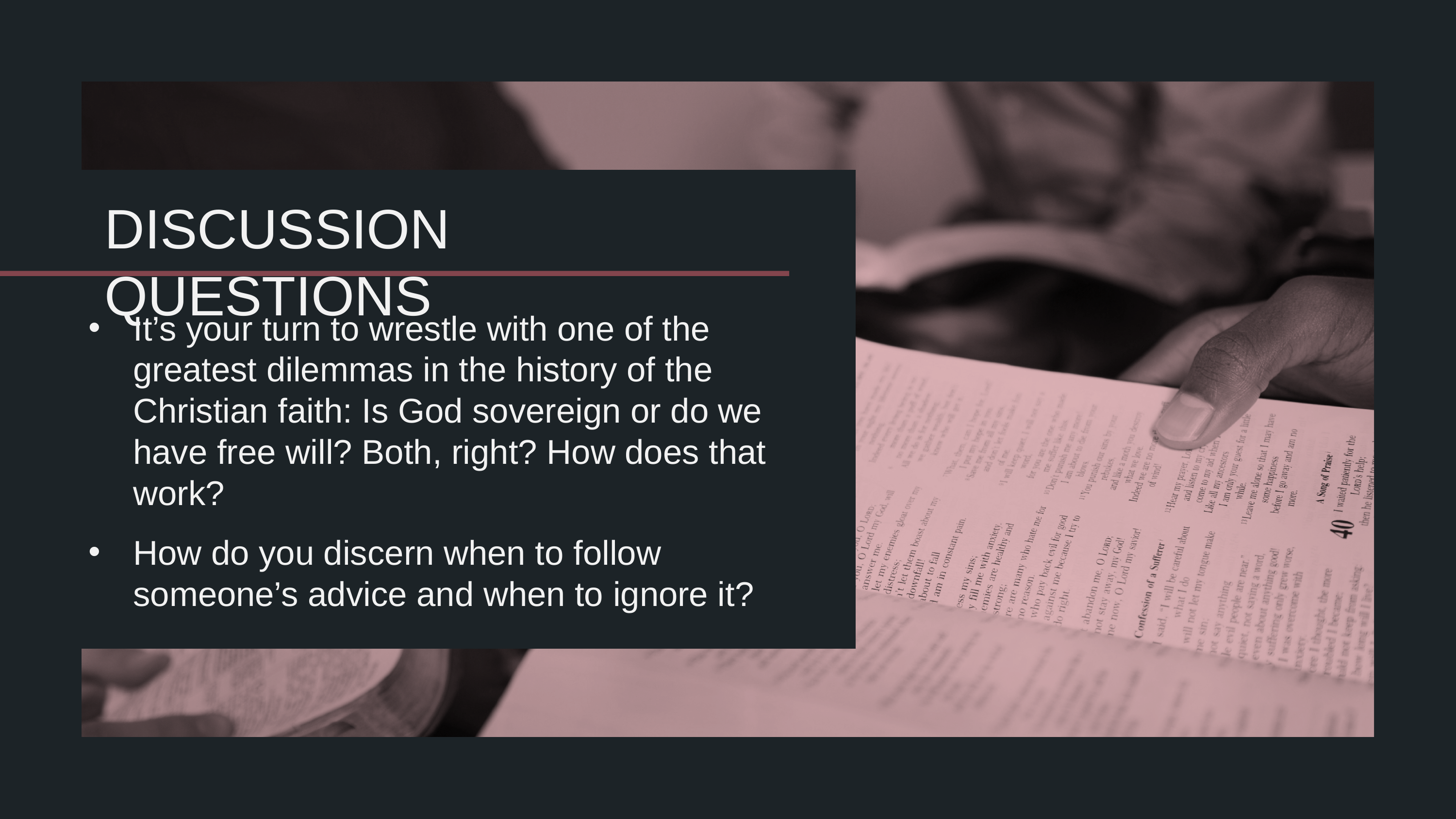

It’s your turn to wrestle with one of the greatest dilemmas in the history of the Christian faith: Is God sovereign or do we have free will? Both, right? How does that work?
How do you discern when to follow someone’s advice and when to ignore it?